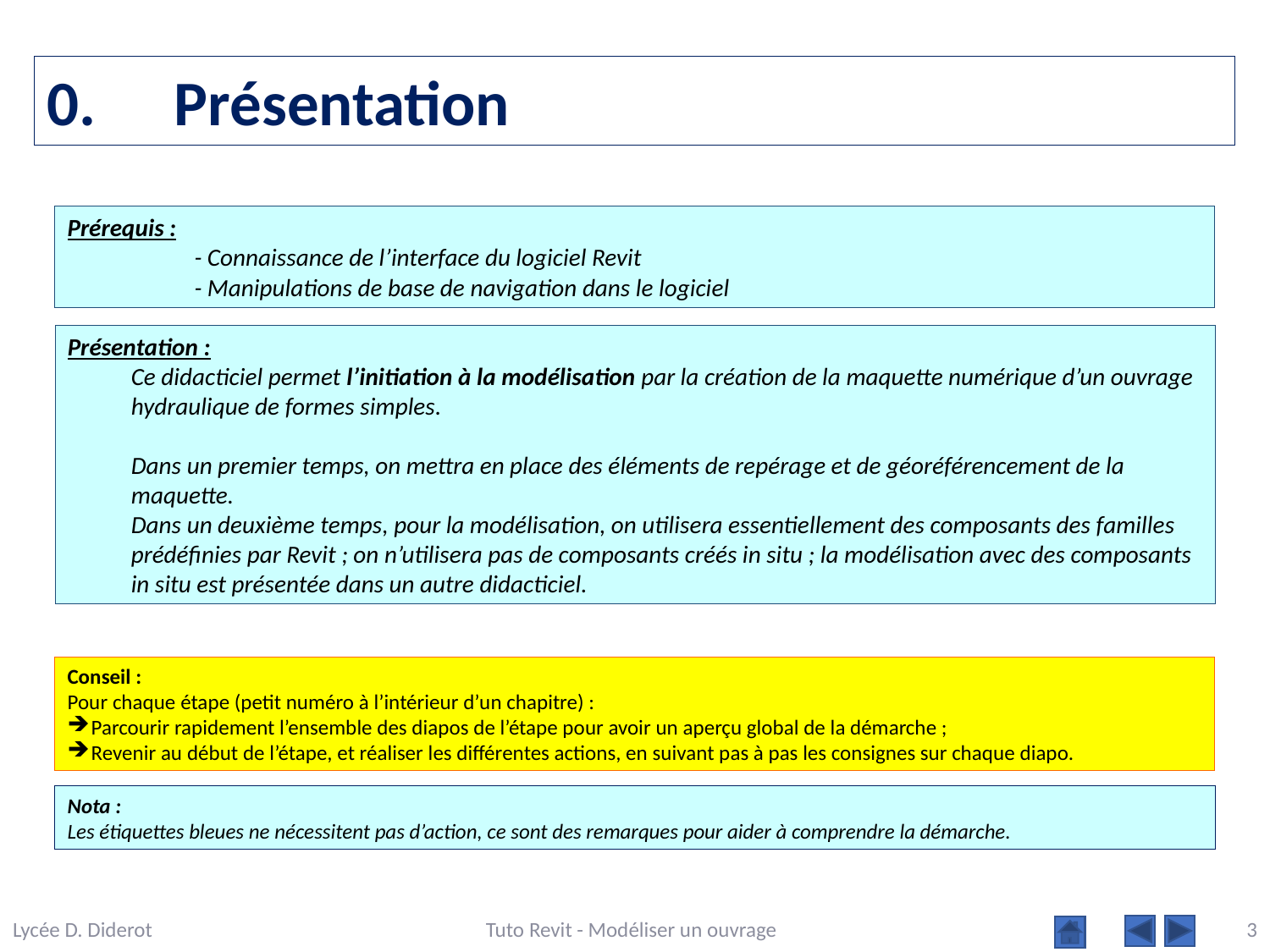

0.	Présentation
Prérequis :
	- Connaissance de l’interface du logiciel Revit
	- Manipulations de base de navigation dans le logiciel
Présentation :
Ce didacticiel permet l’initiation à la modélisation par la création de la maquette numérique d’un ouvrage hydraulique de formes simples.

Dans un premier temps, on mettra en place des éléments de repérage et de géoréférencement de la maquette.
Dans un deuxième temps, pour la modélisation, on utilisera essentiellement des composants des familles prédéfinies par Revit ; on n’utilisera pas de composants créés in situ ; la modélisation avec des composants in situ est présentée dans un autre didacticiel.
Conseil :
Pour chaque étape (petit numéro à l’intérieur d’un chapitre) :
Parcourir rapidement l’ensemble des diapos de l’étape pour avoir un aperçu global de la démarche ;
Revenir au début de l’étape, et réaliser les différentes actions, en suivant pas à pas les consignes sur chaque diapo.
Nota :
Les étiquettes bleues ne nécessitent pas d’action, ce sont des remarques pour aider à comprendre la démarche.
Lycée D. Diderot
Tuto Revit - Modéliser un ouvrage
3